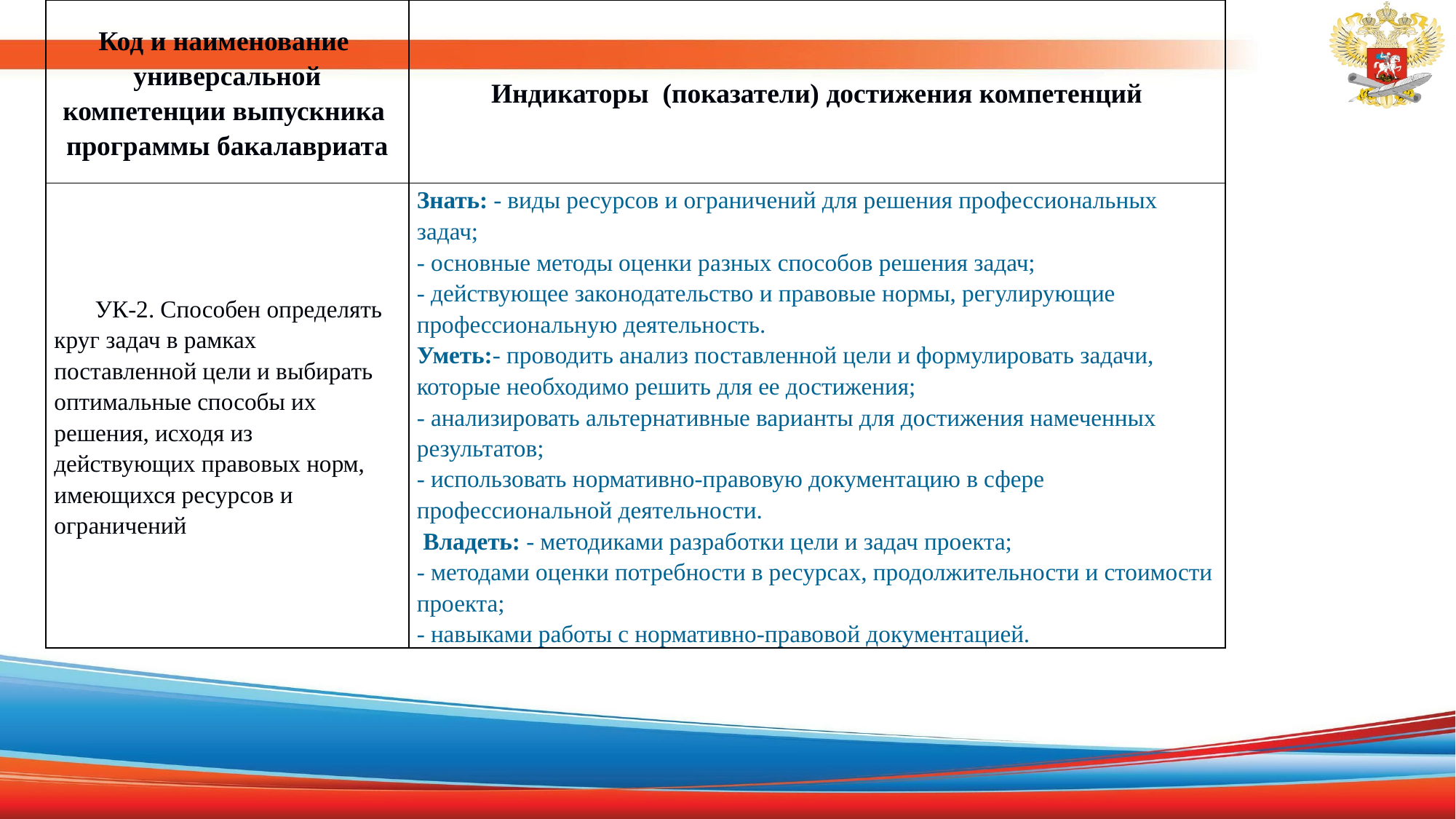

| Код и наименование универсальной компетенции выпускника программы бакалавриата | Индикаторы (показатели) достижения компетенций |
| --- | --- |
| УК-2. Способен определять круг задач в рамках поставленной цели и выбирать оптимальные способы их решения, исходя из действующих правовых норм, имеющихся ресурсов и ограничений | Знать: - виды ресурсов и ограничений для решения профессиональных задач; - основные методы оценки разных способов решения задач; - действующее законодательство и правовые нормы, регулирующие профессиональную деятельность. Уметь:- проводить анализ поставленной цели и формулировать задачи, которые необходимо решить для ее достижения; - анализировать альтернативные варианты для достижения намеченных результатов; - использовать нормативно-правовую документацию в сфере профессиональной деятельности. Владеть: - методиками разработки цели и задач проекта; - методами оценки потребности в ресурсах, продолжительности и стоимости проекта; - навыками работы с нормативно-правовой документацией. |
| --- | --- |